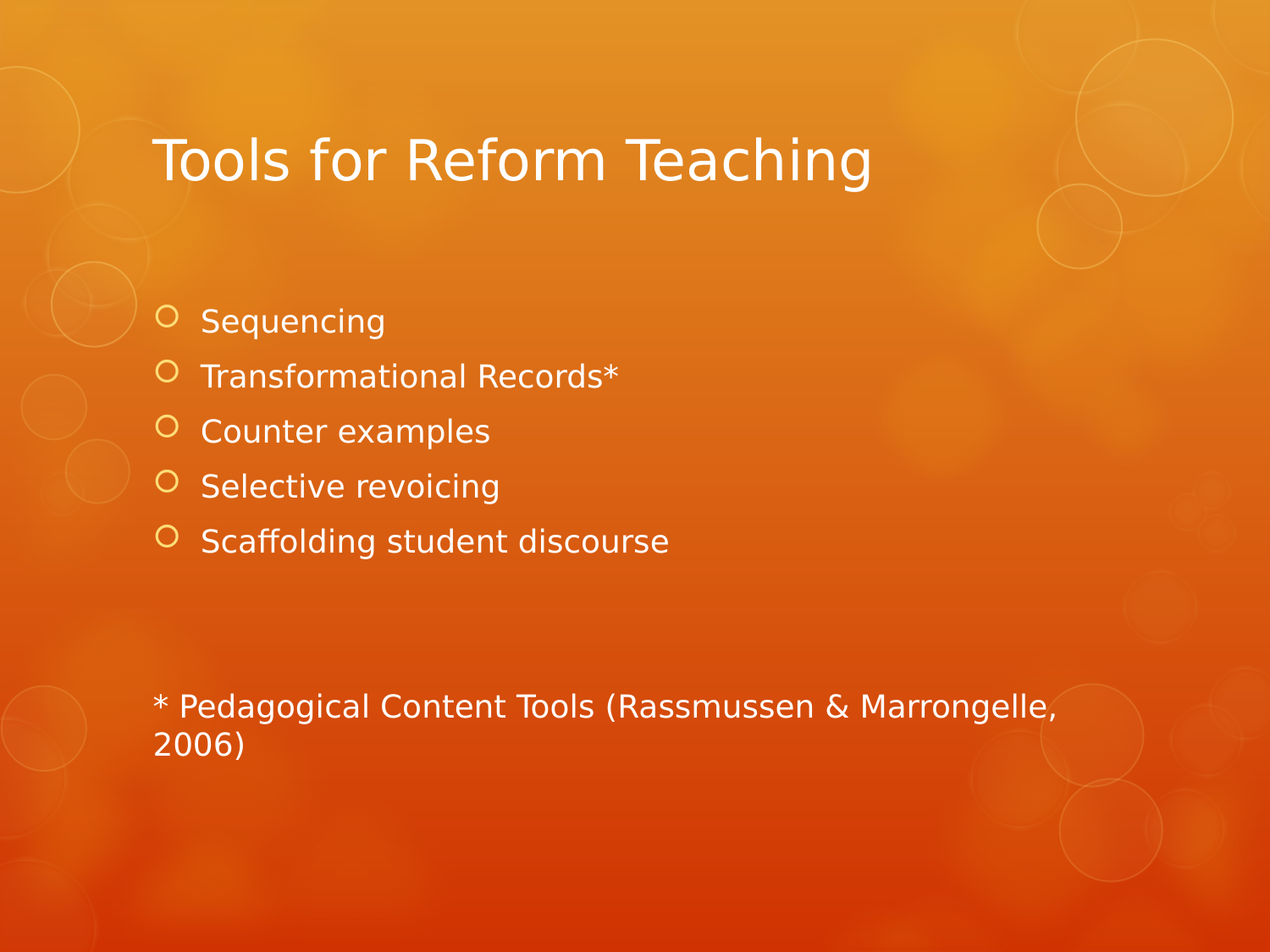

# Tools for Reform Teaching
Sequencing
Transformational Records*
Counter examples
Selective revoicing
Scaffolding student discourse

* Pedagogical Content Tools (Rassmussen & Marrongelle, 2006)